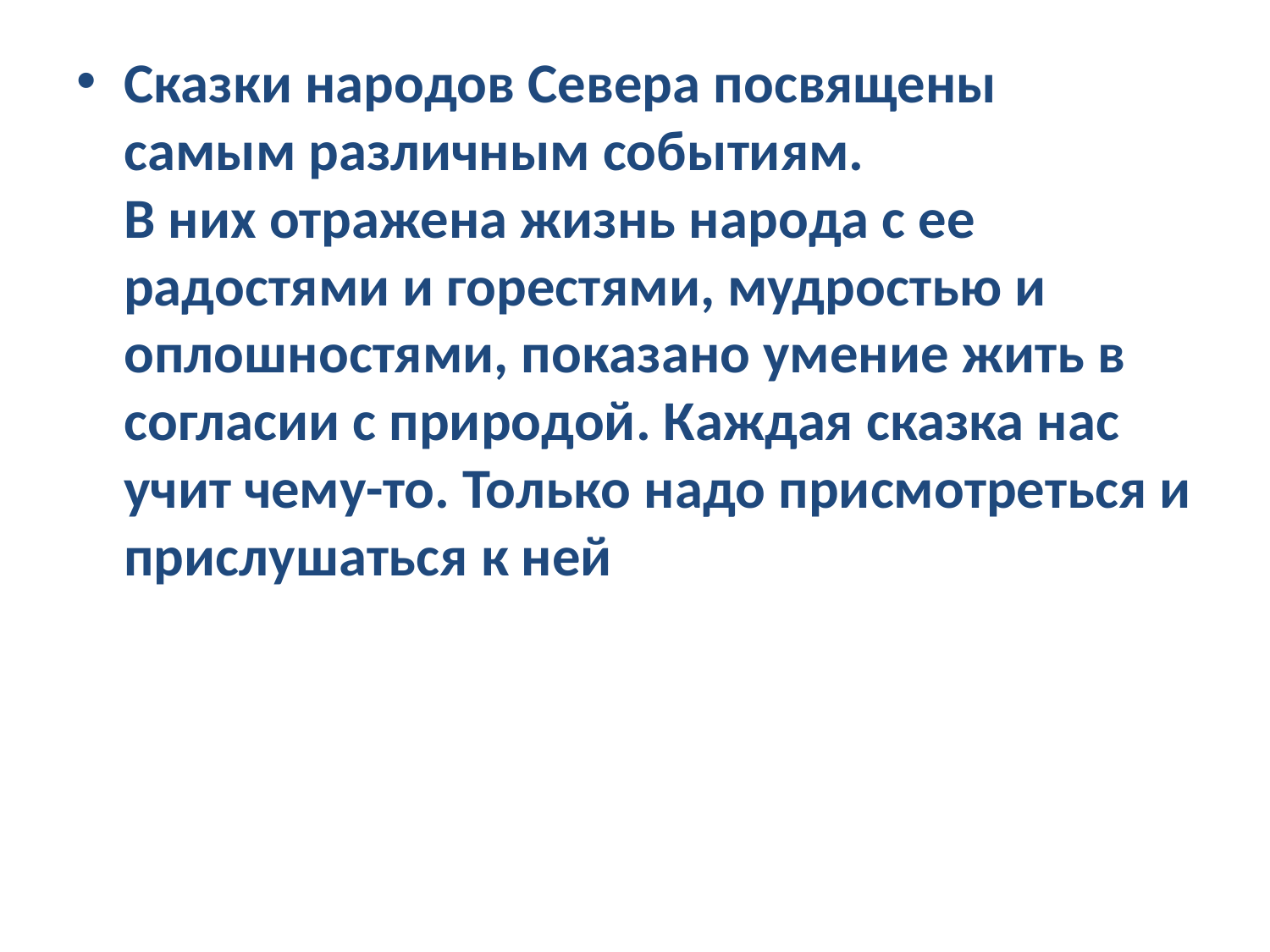

Сказки народов Севера посвящены  самым различным событиям.
В них отражена жизнь народа с ее радостями и горестями, мудростью и оплошностями, показано умение жить в согласии с природой. Каждая сказка нас учит чему-то. Только надо присмотреться и прислушаться к ней